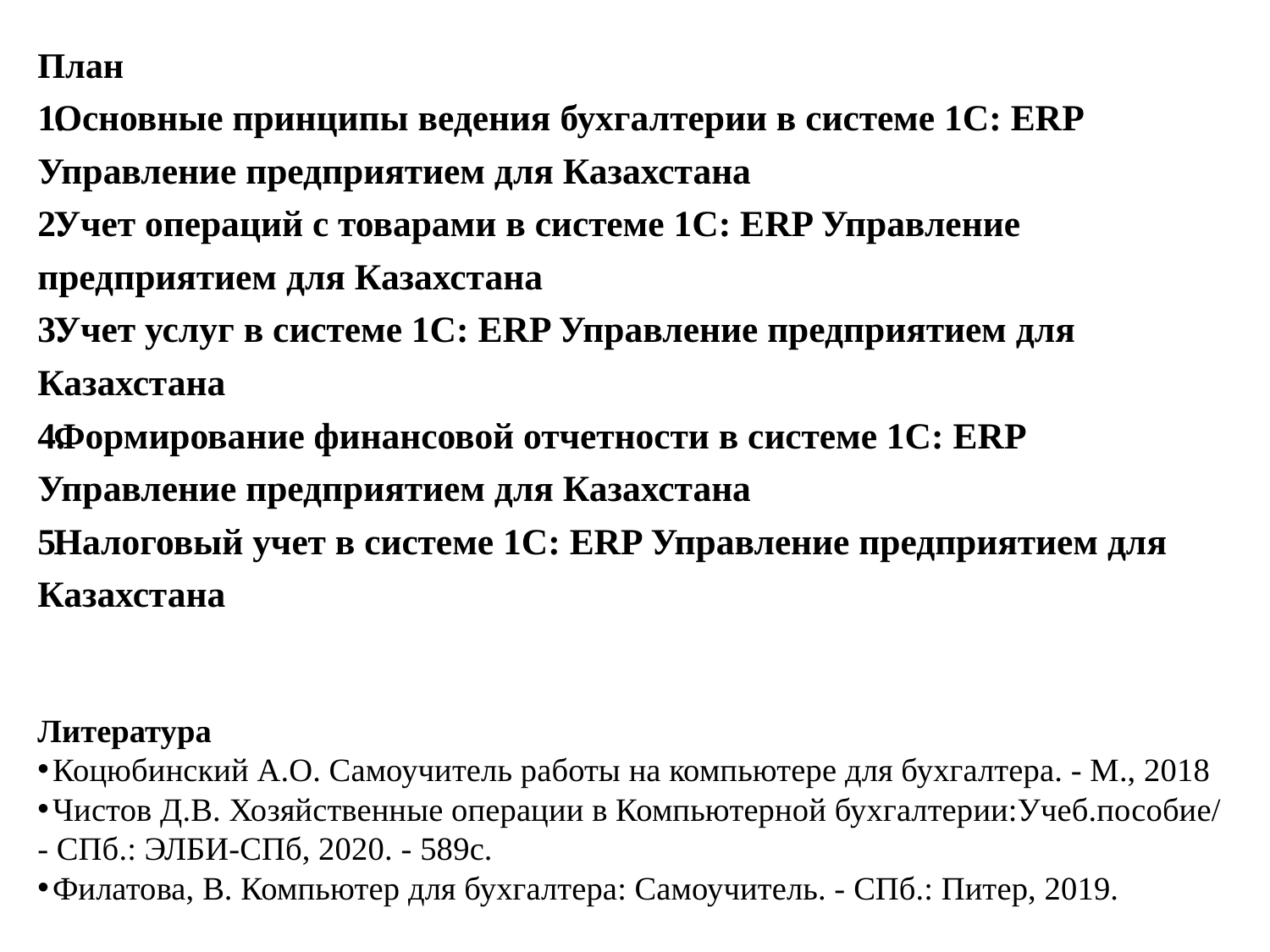

План
Основные принципы ведения бухгалтерии в системе 1С: ERP Управление предприятием для Казахстана
Учет операций с товарами в системе 1С: ERP Управление предприятием для Казахстана
Учет услуг в системе 1С: ERP Управление предприятием для Казахстана
Формирование финансовой отчетности в системе 1С: ERP Управление предприятием для Казахстана
Налоговый учет в системе 1С: ERP Управление предприятием для Казахстана

Литература
 Коцюбинский А.О. Самоучитель работы на компьютере для бухгалтера. - М., 2018
 Чистов Д.В. Хозяйственные операции в Компьютерной бухгалтерии:Учеб.пособие/ - СПб.: ЭЛБИ-СПб, 2020. - 589с.
 Филатова, В. Компьютер для бухгалтера: Самоучитель. - СПб.: Питер, 2019.